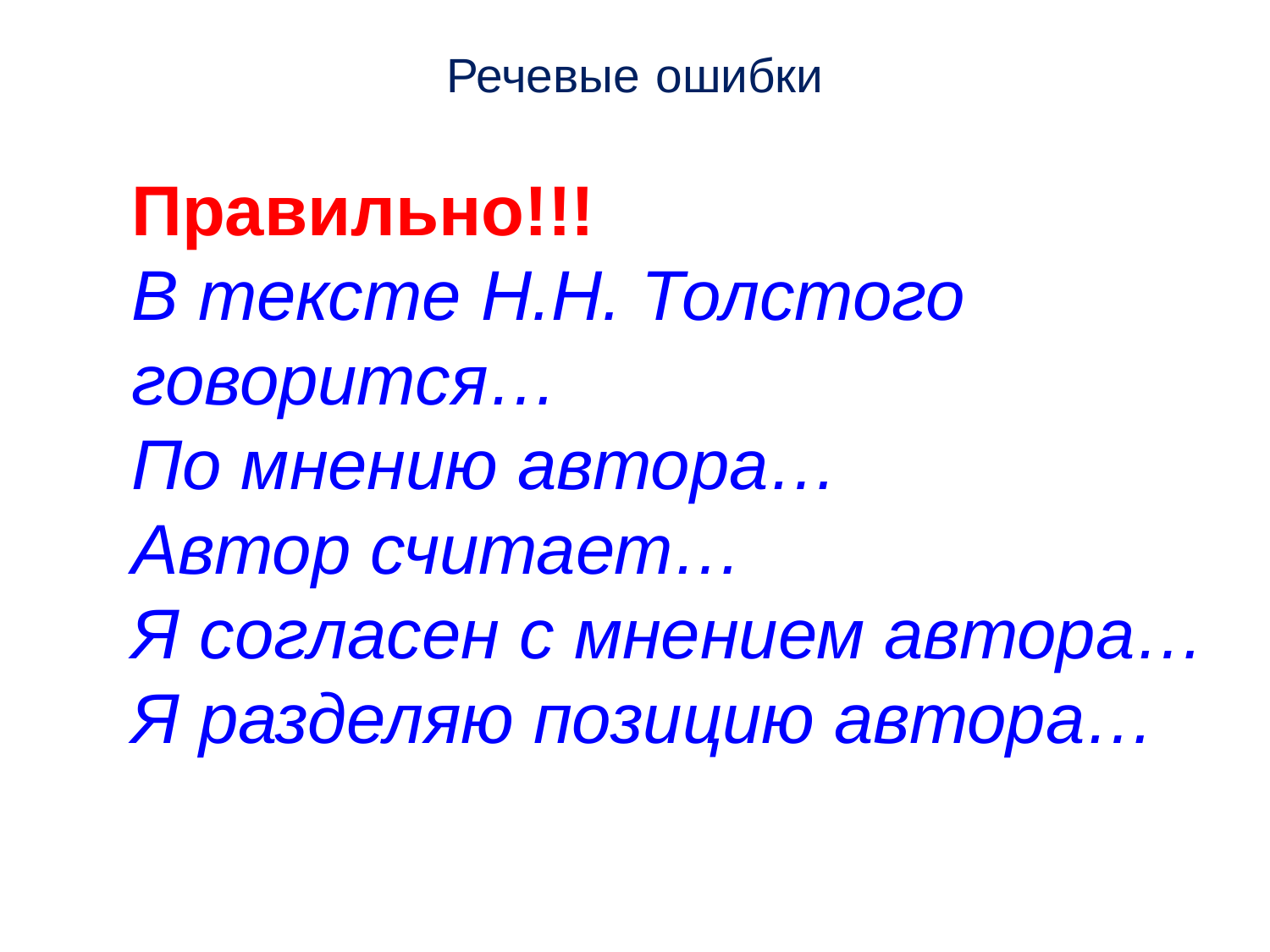

# Речевые ошибки

Правильно!!!
В тексте Н.Н. Толстого говорится…
По мнению автора…
Автор считает…
Я согласен с мнением автора…
Я разделяю позицию автора…